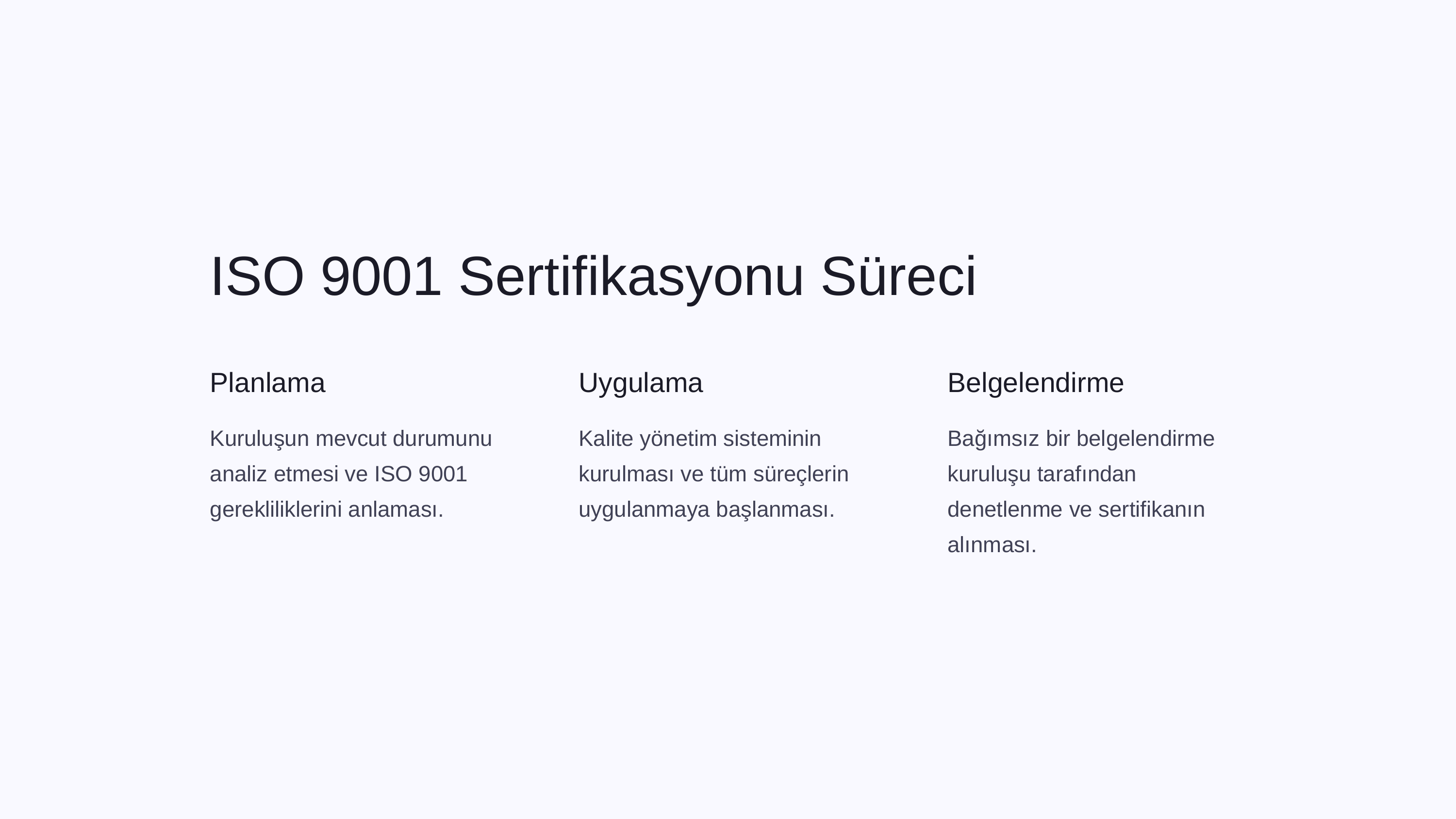

ISO 9001 Sertifikasyonu Süreci
Planlama
Uygulama
Belgelendirme
Kuruluşun mevcut durumunu analiz etmesi ve ISO 9001 gerekliliklerini anlaması.
Kalite yönetim sisteminin kurulması ve tüm süreçlerin uygulanmaya başlanması.
Bağımsız bir belgelendirme kuruluşu tarafından denetlenme ve sertifikanın alınması.